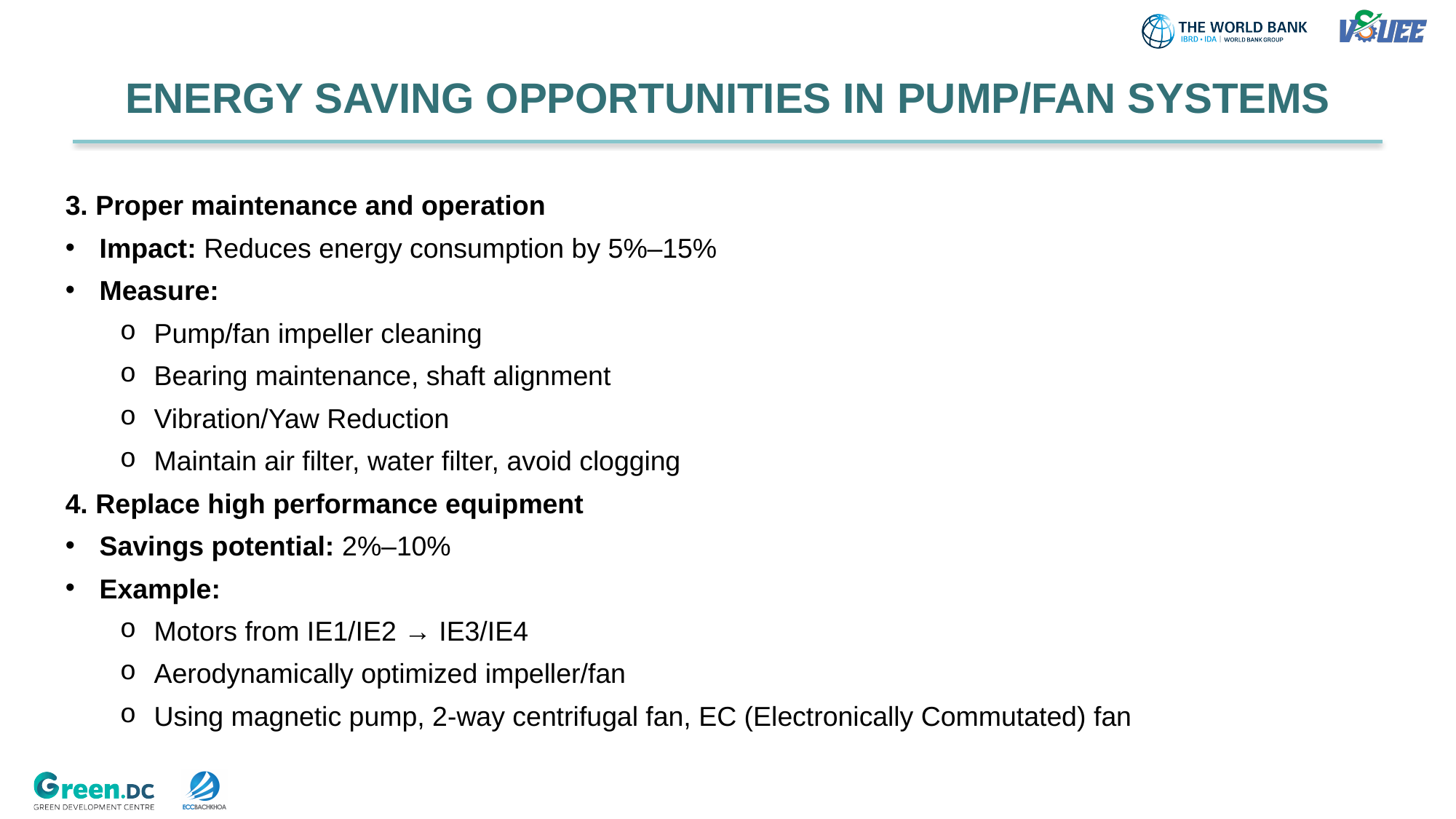

ENERGY SAVING OPPORTUNITIES IN PUMP/FAN SYSTEMS
3. Proper maintenance and operation
Impact: Reduces energy consumption by 5%–15%
Measure:
Pump/fan impeller cleaning
Bearing maintenance, shaft alignment
Vibration/Yaw Reduction
Maintain air filter, water filter, avoid clogging
4. Replace high performance equipment
Savings potential: 2%–10%
Example:
Motors from IE1/IE2 → IE3/IE4
Aerodynamically optimized impeller/fan
Using magnetic pump, 2-way centrifugal fan, EC (Electronically Commutated) fan